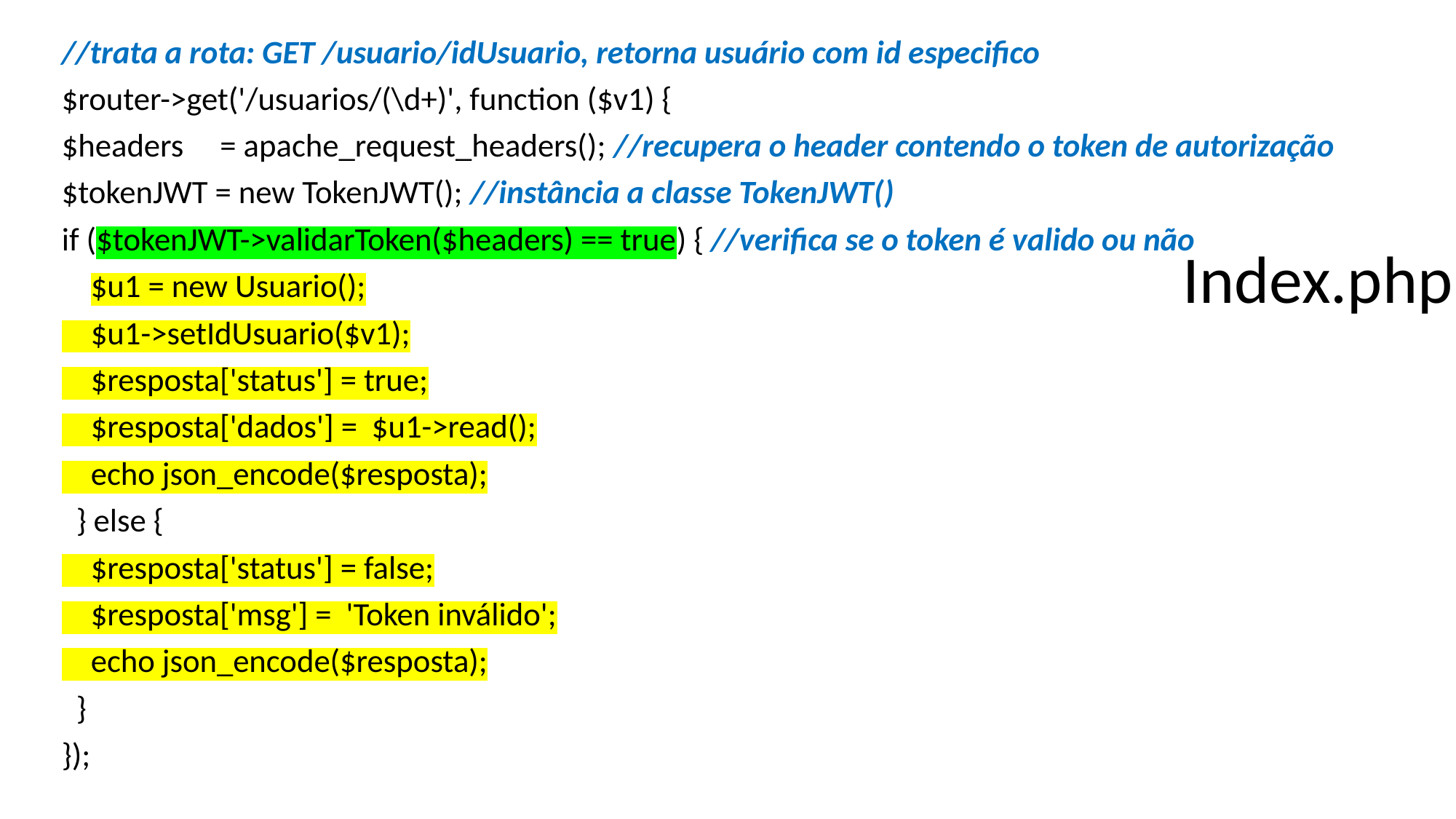

//trata a rota: GET /usuario/idUsuario, retorna usuário com id especifico
$router->get('/usuarios/(\d+)', function ($v1) {
$headers     = apache_request_headers(); //recupera o header contendo o token de autorização
$tokenJWT = new TokenJWT(); //instância a classe TokenJWT()
if ($tokenJWT->validarToken($headers) == true) { //verifica se o token é valido ou não
    $u1 = new Usuario();
    $u1->setIdUsuario($v1);
    $resposta['status'] = true;
    $resposta['dados'] =  $u1->read();
    echo json_encode($resposta);
  } else {
    $resposta['status'] = false;
    $resposta['msg'] =  'Token inválido';
    echo json_encode($resposta);
  }
});
# Index.php